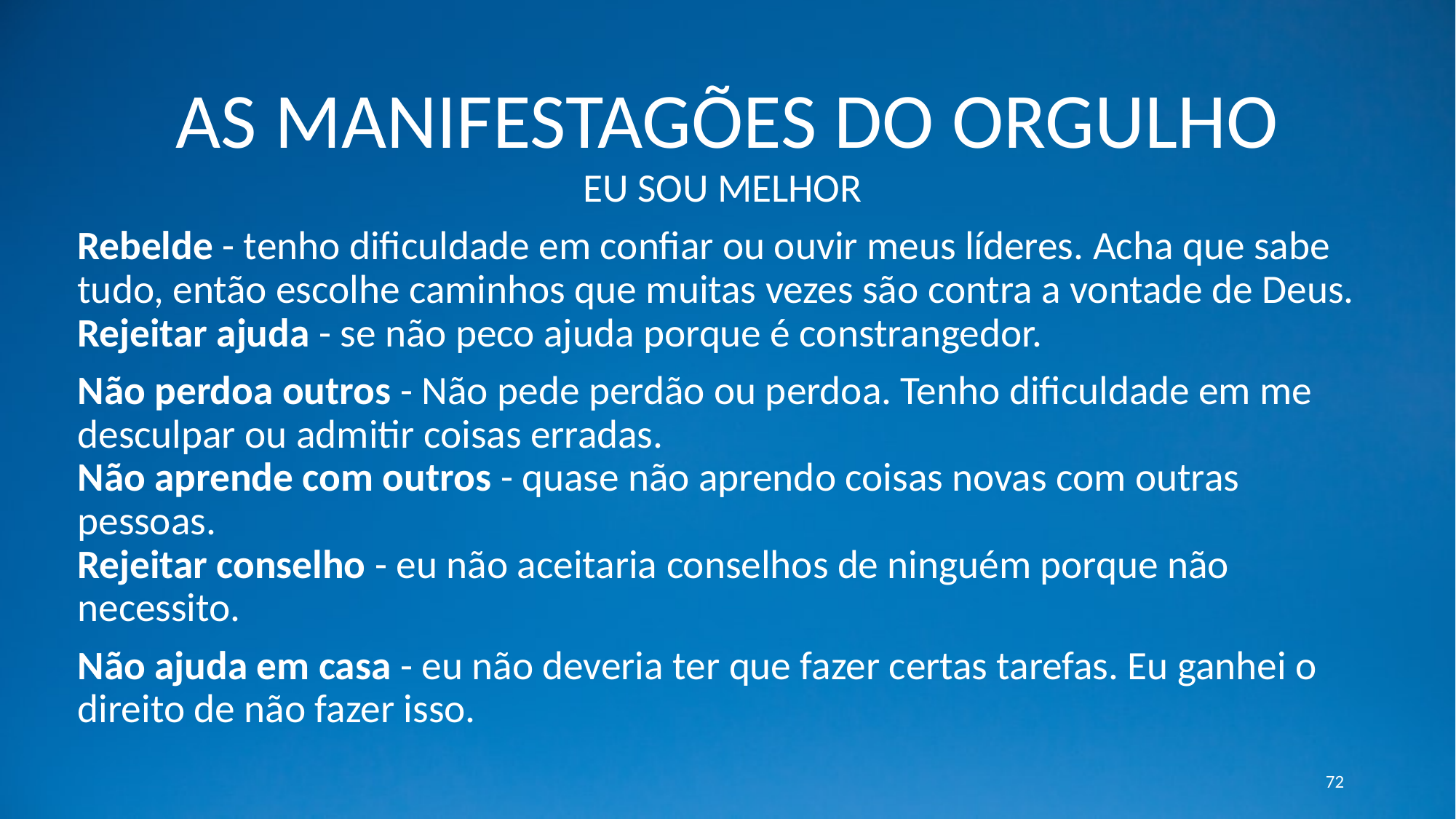

# AS MANIFESTAGÕES DO ORGULHO
EU SOU MELHOR
Rebelde - tenho dificuldade em confiar ou ouvir meus líderes. Acha que sabe tudo, então escolhe caminhos que muitas vezes são contra a vontade de Deus.
Rejeitar ajuda - se não peco ajuda porque é constrangedor.
Não perdoa outros - Não pede perdão ou perdoa. Tenho dificuldade em me desculpar ou admitir coisas erradas.
Não aprende com outros - quase não aprendo coisas novas com outras pessoas.
Rejeitar conselho - eu não aceitaria conselhos de ninguém porque não necessito.
Não ajuda em casa - eu não deveria ter que fazer certas tarefas. Eu ganhei o direito de não fazer isso.

72